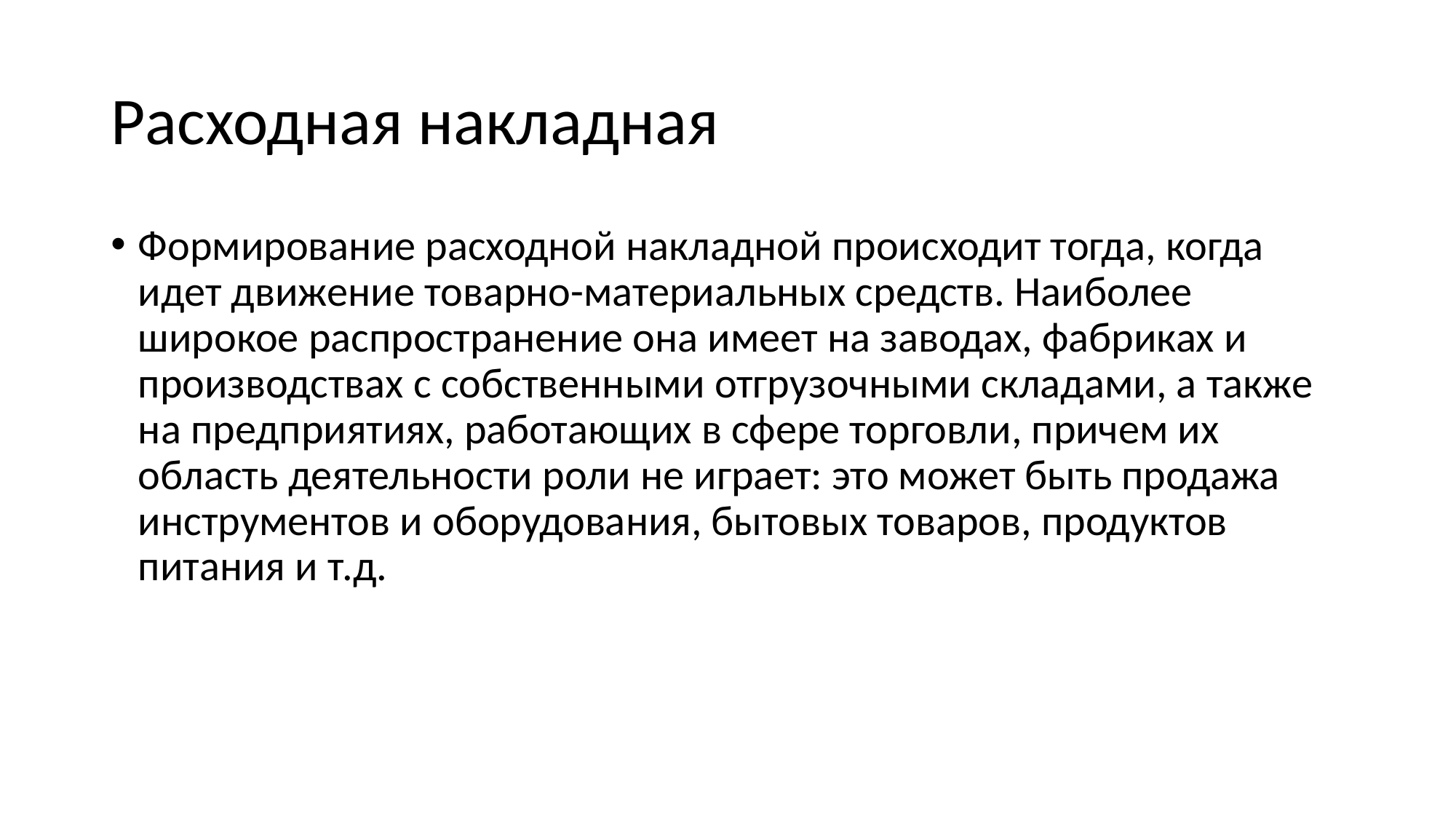

# Расходная накладная
Формирование расходной накладной происходит тогда, когда идет движение товарно-материальных средств. Наиболее широкое распространение она имеет на заводах, фабриках и производствах с собственными отгрузочными складами, а также на предприятиях, работающих в сфере торговли, причем их область деятельности роли не играет: это может быть продажа инструментов и оборудования, бытовых товаров, продуктов питания и т.д.